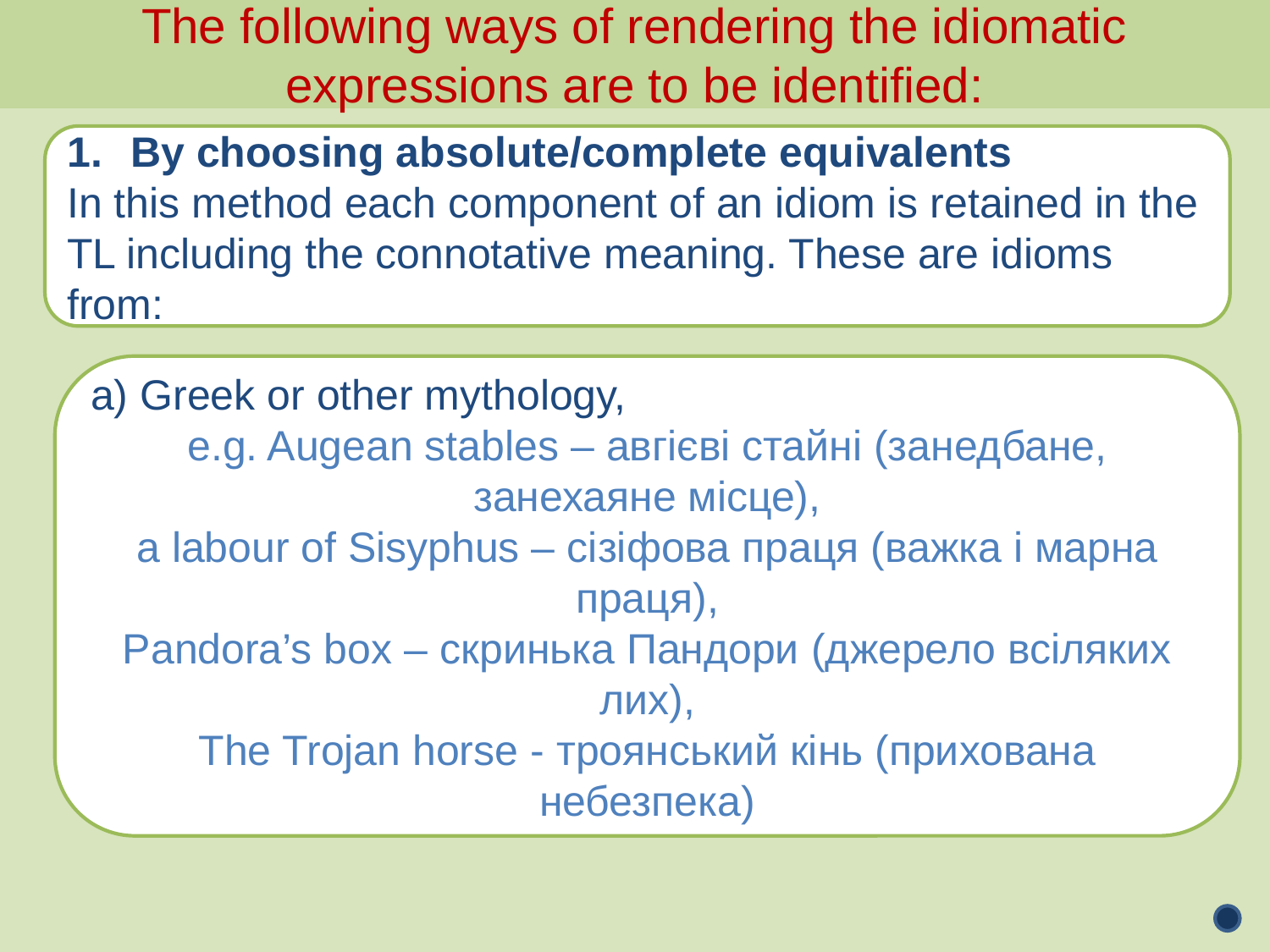

The following ways of rendering the idiomatic expressions are to be identified:
By choosing absolute/complete equivalents
In this method each component of an idiom is retained in the TL including the connotative meaning. These are idioms from:
a) Greek or other mythology,
e.g. Augean stables – авгієві стайні (занедбане, занехаяне місце),
a labour of Sisyphus – сізіфова праця (важка і марна праця),
Pandora’s box – скринька Пандори (джерело всіляких лих),
The Trojan horse - троянський кінь (прихована небезпека)